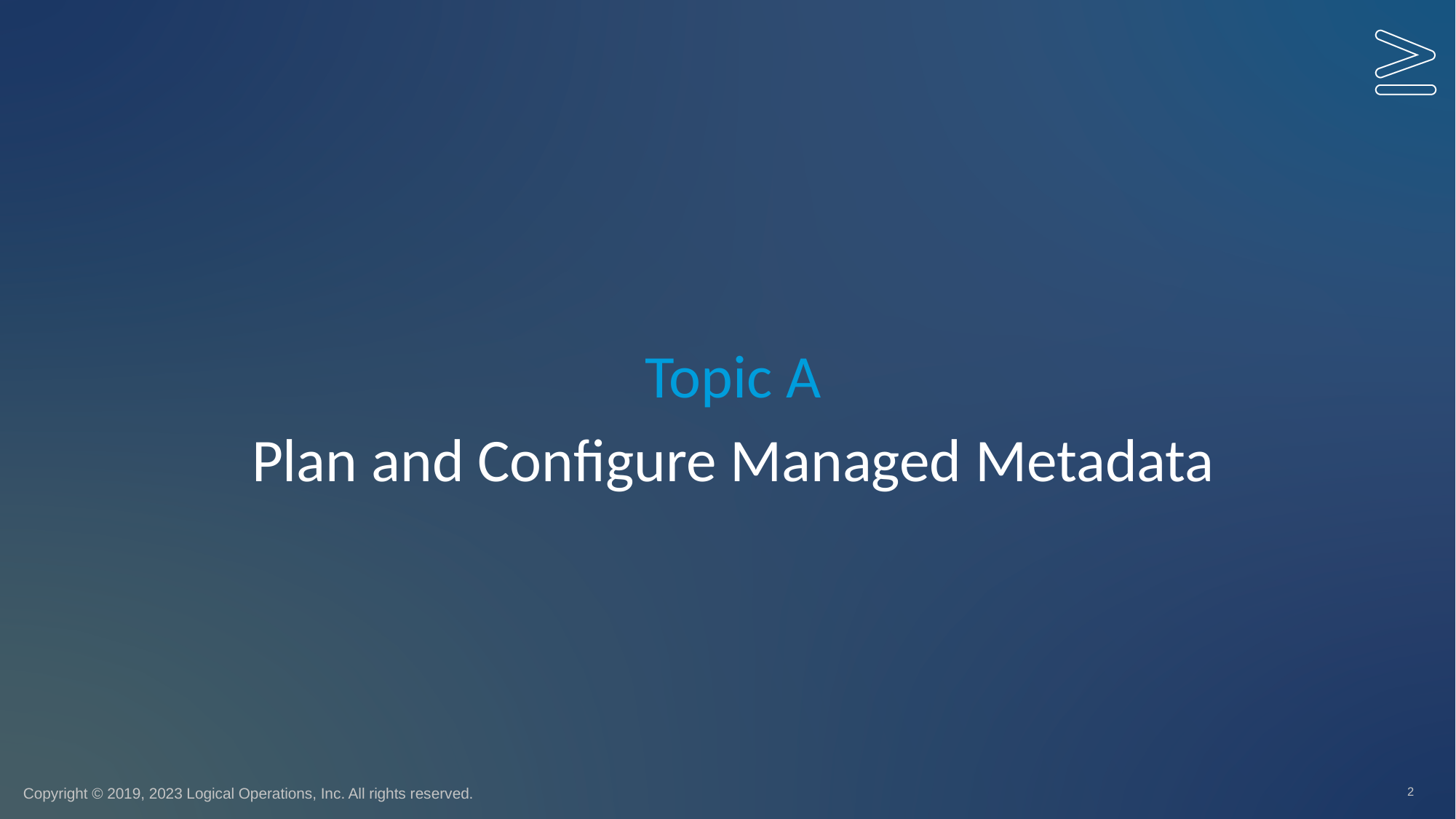

Topic A
# Plan and Configure Managed Metadata
2